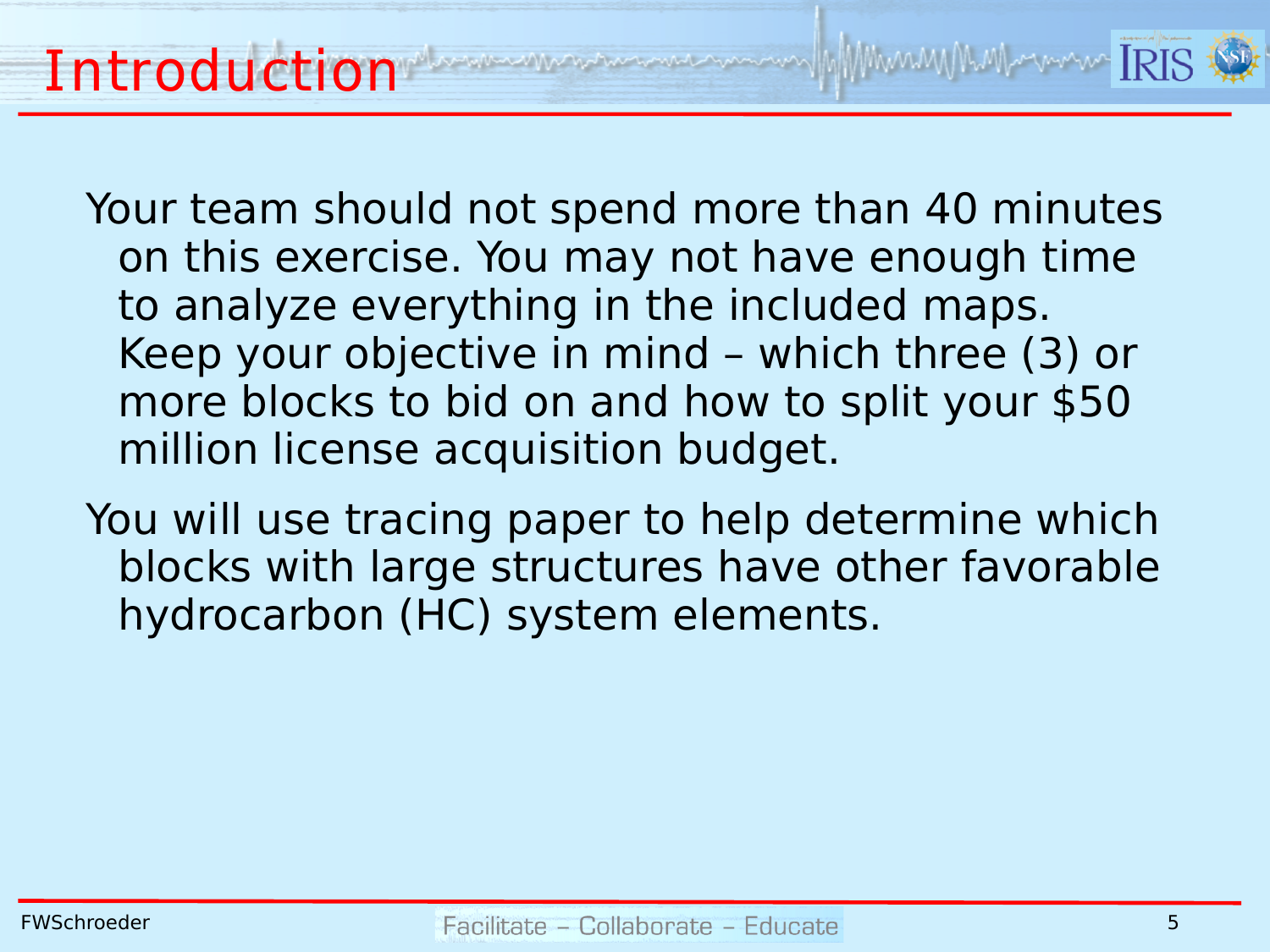

# Introduction
Your team should not spend more than 40 minutes on this exercise. You may not have enough time to analyze everything in the included maps.  Keep your objective in mind – which three (3) or more blocks to bid on and how to split your $50 million license acquisition budget.
You will use tracing paper to help determine which blocks with large structures have other favorable hydrocarbon (HC) system elements.